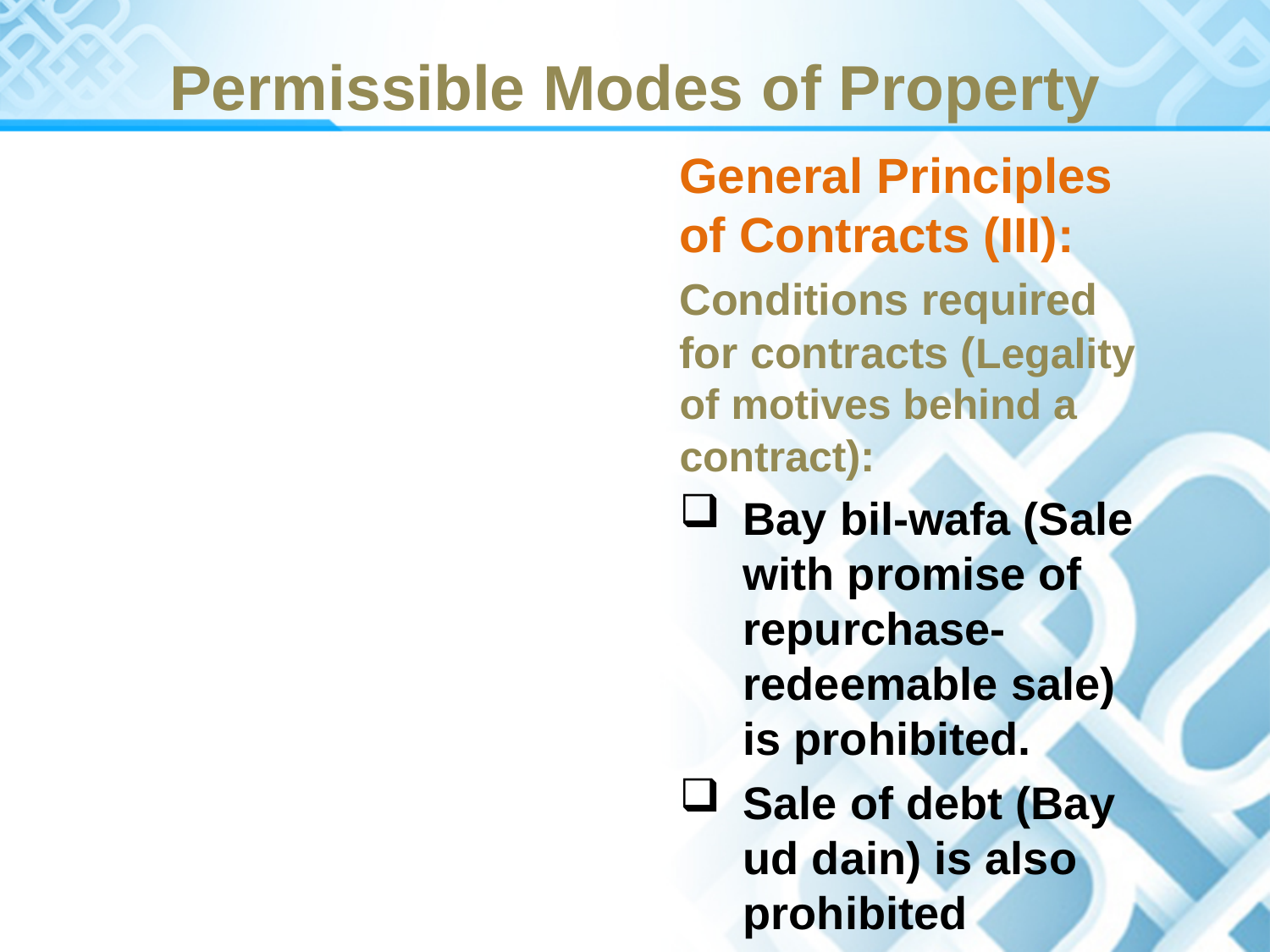

Permissible Modes of Property
General Principles of Contracts (III):
Conditions required for contracts (Legality of motives behind a contract):
Bay bil-wafa (Sale with promise of repurchase-redeemable sale) is prohibited.
Sale of debt (Bay ud dain) is also prohibited